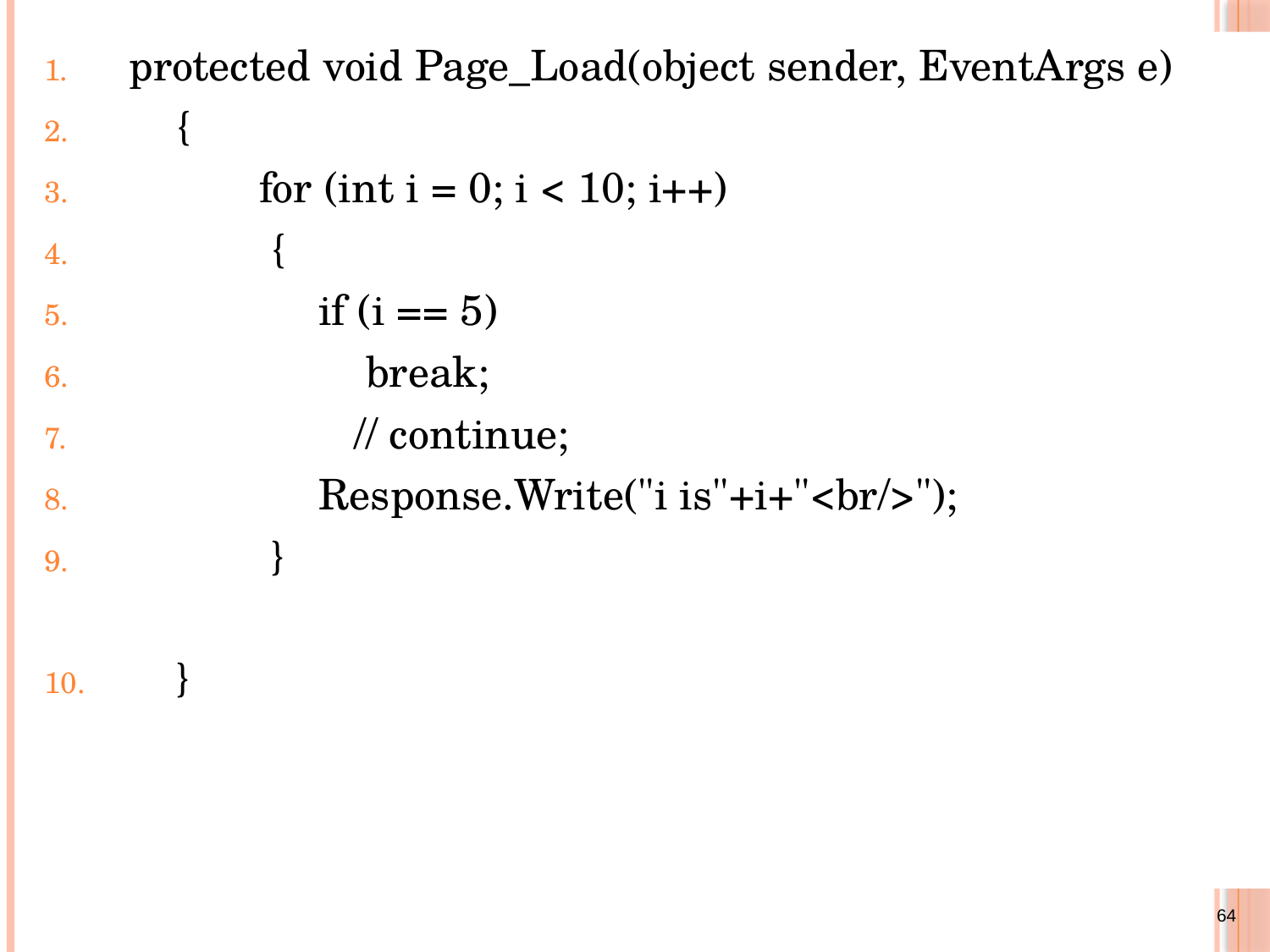

protected void Page_Load(object sender, EventArgs e)
    {
           for (int i = 0; i < 10; i++)
            {
                if (i == 5)
                    break;
                   // continue;
                Response.Write("i is"+i+"<br/>");
            }

    }
#

64